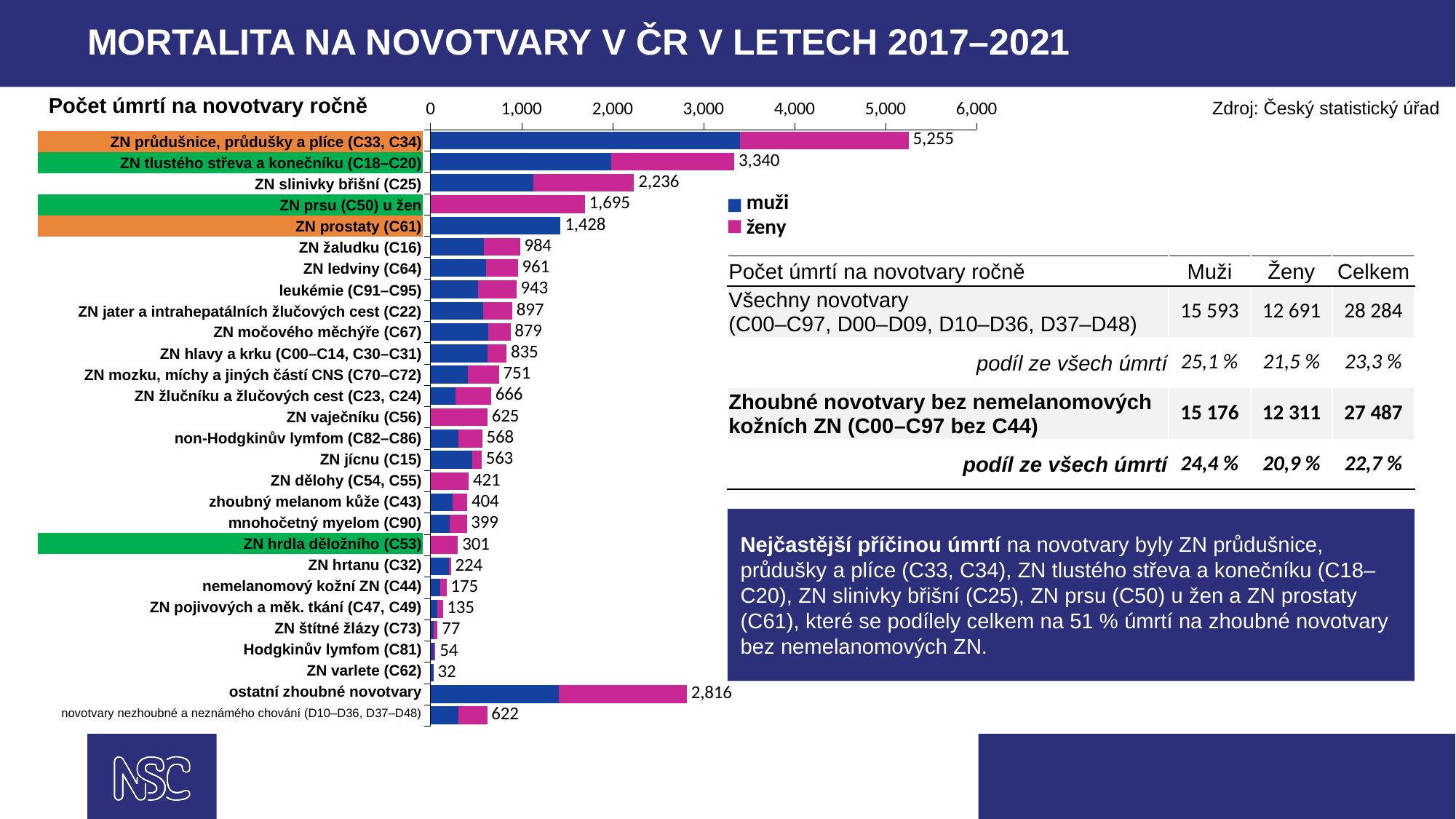

# Mortalita na novotvary v ČR v letech 2017–2021
Počet úmrtí na novotvary ročně
Zdroj: Český statistický úřad

### Chart

| Category | all | M |
|---|---|---|
| ZN průdušnice, průdušky a plíce (C33, C34) | 5254.8 | 3405.0 |
| ZN tlustého střeva a konečníku (C18–C20) | 3340.4 | 1986.8 |
| ZN slinivky břišní (C25) | 2235.8 | 1127.2 |
| ZN prsu (C50) u žen | 1695.4 | 0.0 |
| ZN prostaty (C61) | 1427.6 | 1427.6 |
| ZN žaludku (C16) | 983.6 | 588.0 |
| ZN ledviny (C64) | 960.6 | 606.2 |
| leukémie (C91–C95) | 943.2 | 519.2 |
| ZN jater a intrahepatálních žlučových cest (C22) | 896.6 | 576.2 |
| ZN močového měchýře (C67) | 879.2 | 637.2 |
| ZN hlavy a krku (C00–C14, C30–C31) | 834.6 | 622.4 |
| ZN mozku, míchy a jiných částí CNS (C70–C72) | 751.4 | 410.2 |
| ZN žlučníku a žlučových cest (C23, C24) | 665.8 | 277.6 |
| ZN vaječníku (C56) | 624.8 | 0.0 |
| non-Hodgkinův lymfom (C82–C86) | 567.6 | 306.2 |
| ZN jícnu (C15) | 562.6 | 461.6 |
| ZN dělohy (C54, C55) | 420.6 | 0.0 |
| zhoubný melanom kůže (C43) | 404.2 | 239.8 |
| mnohočetný myelom (C90) | 398.8 | 208.4 |
| ZN hrdla děložního (C53) | 301.4 | 0.0 |
| ZN hrtanu (C32) | 224.2 | 199.6 |
| nemelanomový kožní ZN (C44) | 175.0 | 107.8 |
| ZN pojivových a měk. tkání a perif. nervů (C47, C49) | 134.6 | 73.8 |
| ZN štítné žlázy (C73) | 76.8 | 32.0 |
| Hodgkinův lymfom (C81) | 54.2 | 31.2 |
| ZN varlete (C62) | 32.0 | 32.0 |
| ostatní zhoubné novotvary | 2816.2 | 1408.2 |
| novotvary nezhoubné a neznámého chování (D10–D36, D37–D48) | 622.0 | 309.0 |
| ZN průdušnice, průdušky a plíce (C33, C34) |
| --- |
| ZN tlustého střeva a konečníku (C18–C20) |
| ZN slinivky břišní (C25) |
| ZN prsu (C50) u žen |
| ZN prostaty (C61) |
| ZN žaludku (C16) |
| ZN ledviny (C64) |
| leukémie (C91–C95) |
| ZN jater a intrahepatálních žlučových cest (C22) |
| ZN močového měchýře (C67) |
| ZN hlavy a krku (C00–C14, C30–C31) |
| ZN mozku, míchy a jiných částí CNS (C70–C72) |
| ZN žlučníku a žlučových cest (C23, C24) |
| ZN vaječníku (C56) |
| non-Hodgkinův lymfom (C82–C86) |
| ZN jícnu (C15) |
| ZN dělohy (C54, C55) |
| zhoubný melanom kůže (C43) |
| mnohočetný myelom (C90) |
| ZN hrdla děložního (C53) |
| ZN hrtanu (C32) |
| nemelanomový kožní ZN (C44) |
| ZN pojivových a měk. tkání (C47, C49) |
| ZN štítné žlázy (C73) |
| Hodgkinův lymfom (C81) |
| ZN varlete (C62) |
| ostatní zhoubné novotvary |
| novotvary nezhoubné a neznámého chování (D10–D36, D37–D48) |
muži
ženy

| Počet úmrtí na novotvary ročně | Muži | Ženy | Celkem |
| --- | --- | --- | --- |
| Všechny novotvary (C00–C97, D00–D09, D10–D36, D37–D48) | 15 593 | 12 691 | 28 284 |
| podíl ze všech úmrtí | 25,1 % | 21,5 % | 23,3 % |
| Zhoubné novotvary bez nemelanomových kožních ZN (C00–C97 bez C44) | 15 176 | 12 311 | 27 487 |
| podíl ze všech úmrtí | 24,4 % | 20,9 % | 22,7 % |
Nejčastější příčinou úmrtí na novotvary byly ZN průdušnice, průdušky a plíce (C33, C34), ZN tlustého střeva a konečníku (C18–C20), ZN slinivky břišní (C25), ZN prsu (C50) u žen a ZN prostaty (C61), které se podílely celkem na 51 % úmrtí na zhoubné novotvary bez nemelanomových ZN.